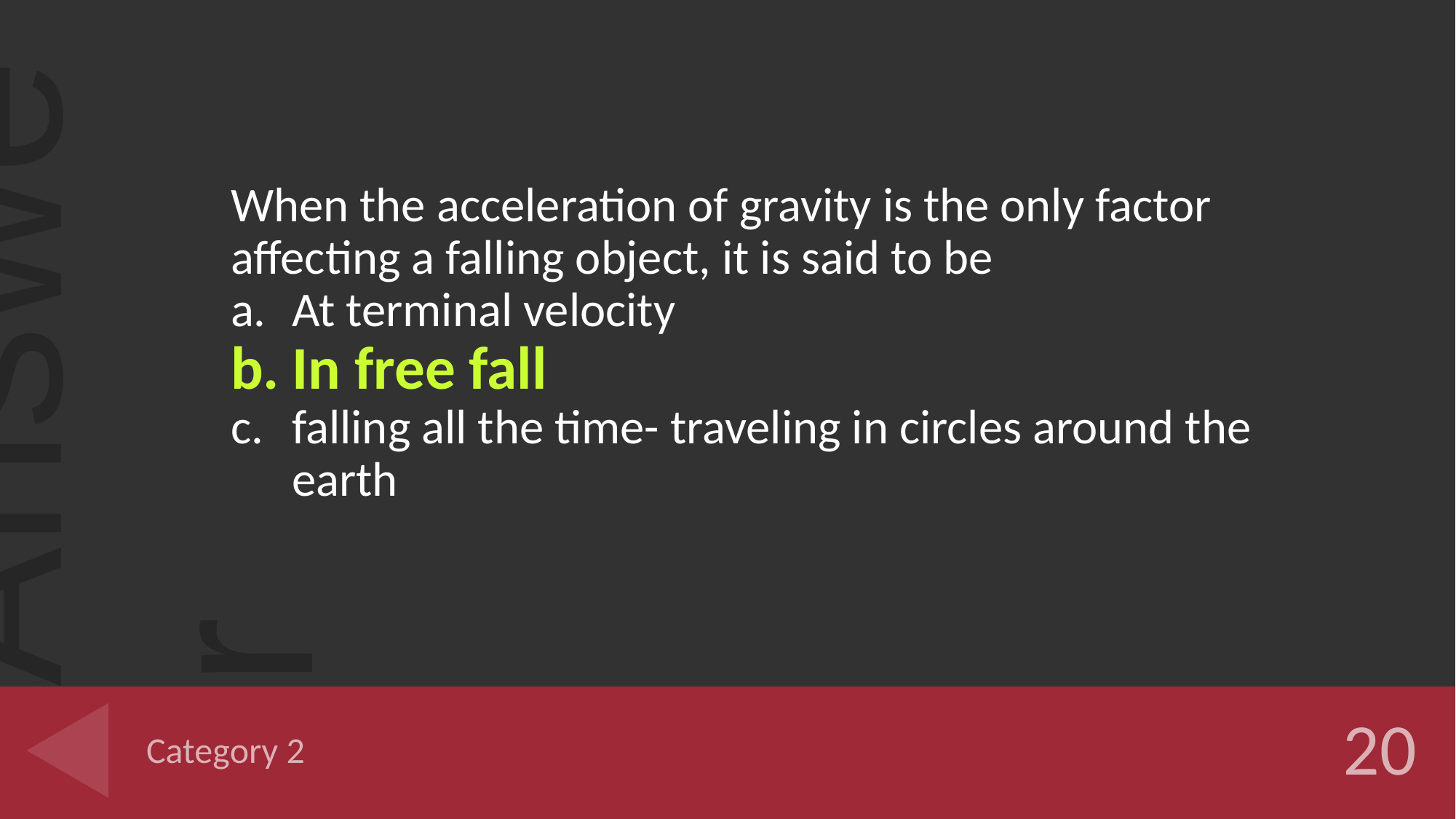

When the acceleration of gravity is the only factor affecting a falling object, it is said to be
At terminal velocity
In free fall
falling all the time- traveling in circles around the earth
# Category 2
20